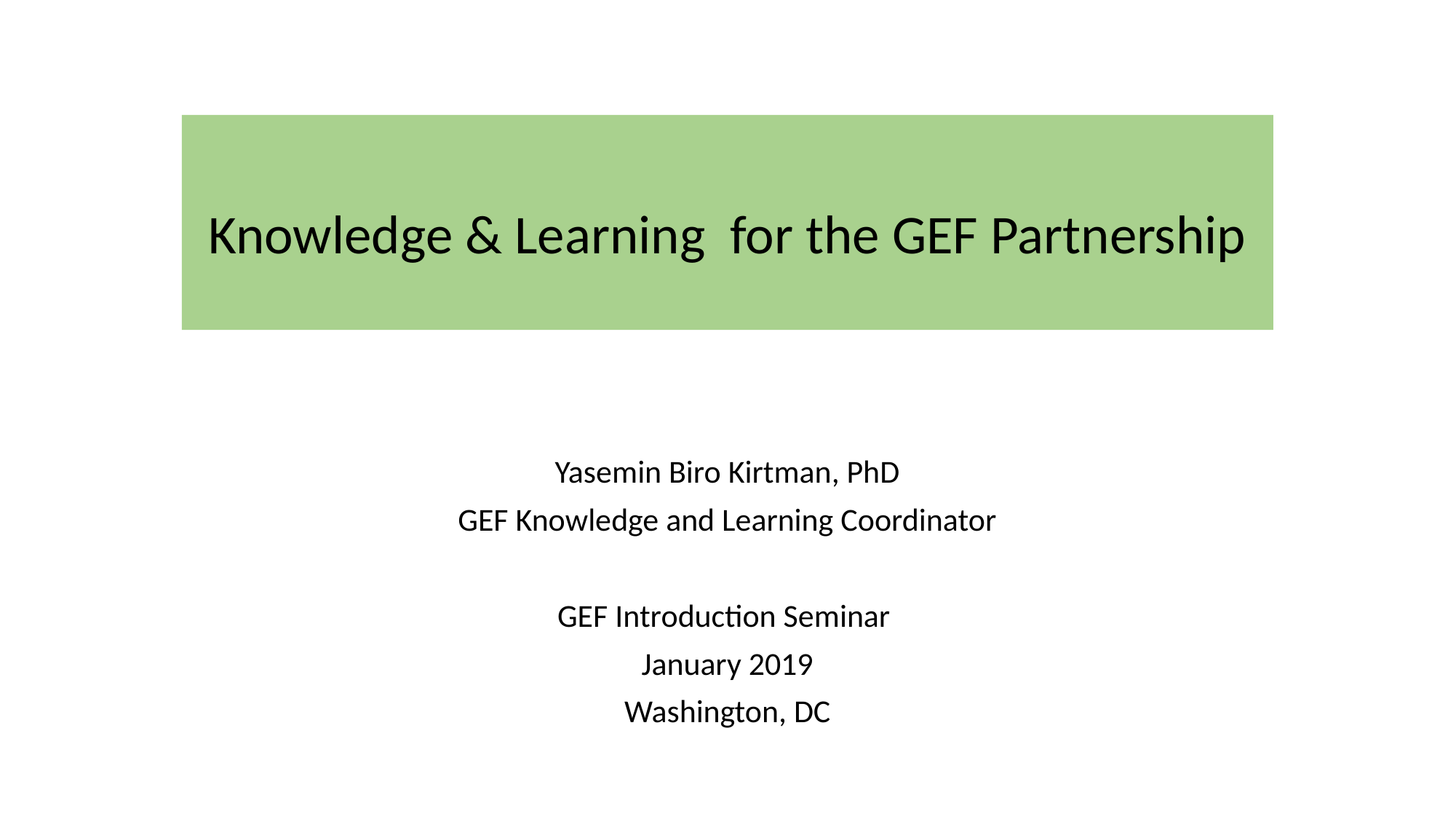

# Knowledge & Learning  for the GEF Partnership

Yasemin Biro Kirtman, PhD
GEF Knowledge and Learning Coordinator

GEF Introduction Seminar
January 2019
Washington, DC